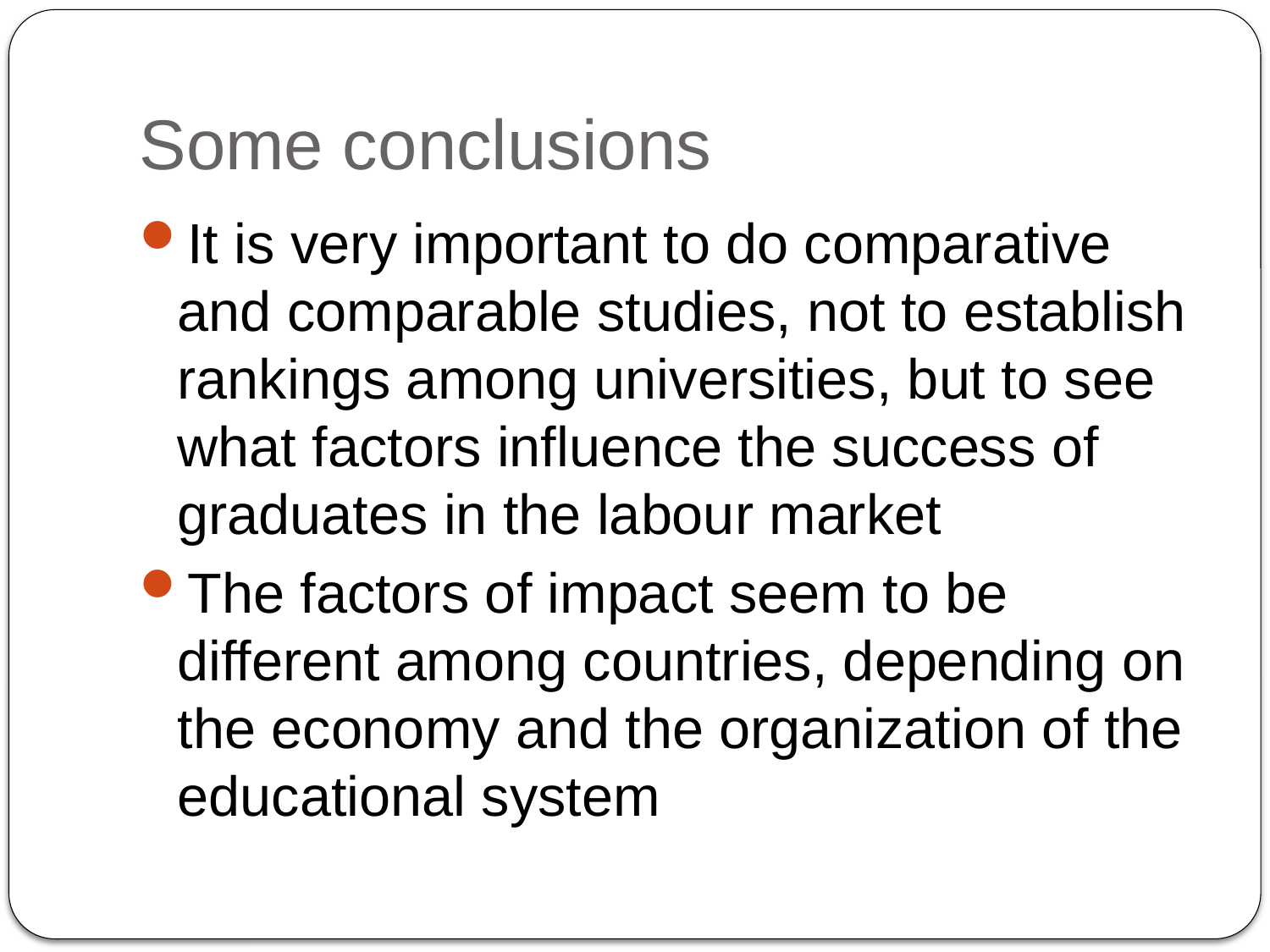

# Some conclusions
It is very important to do comparative and comparable studies, not to establish rankings among universities, but to see what factors influence the success of graduates in the labour market
The factors of impact seem to be different among countries, depending on the economy and the organization of the educational system